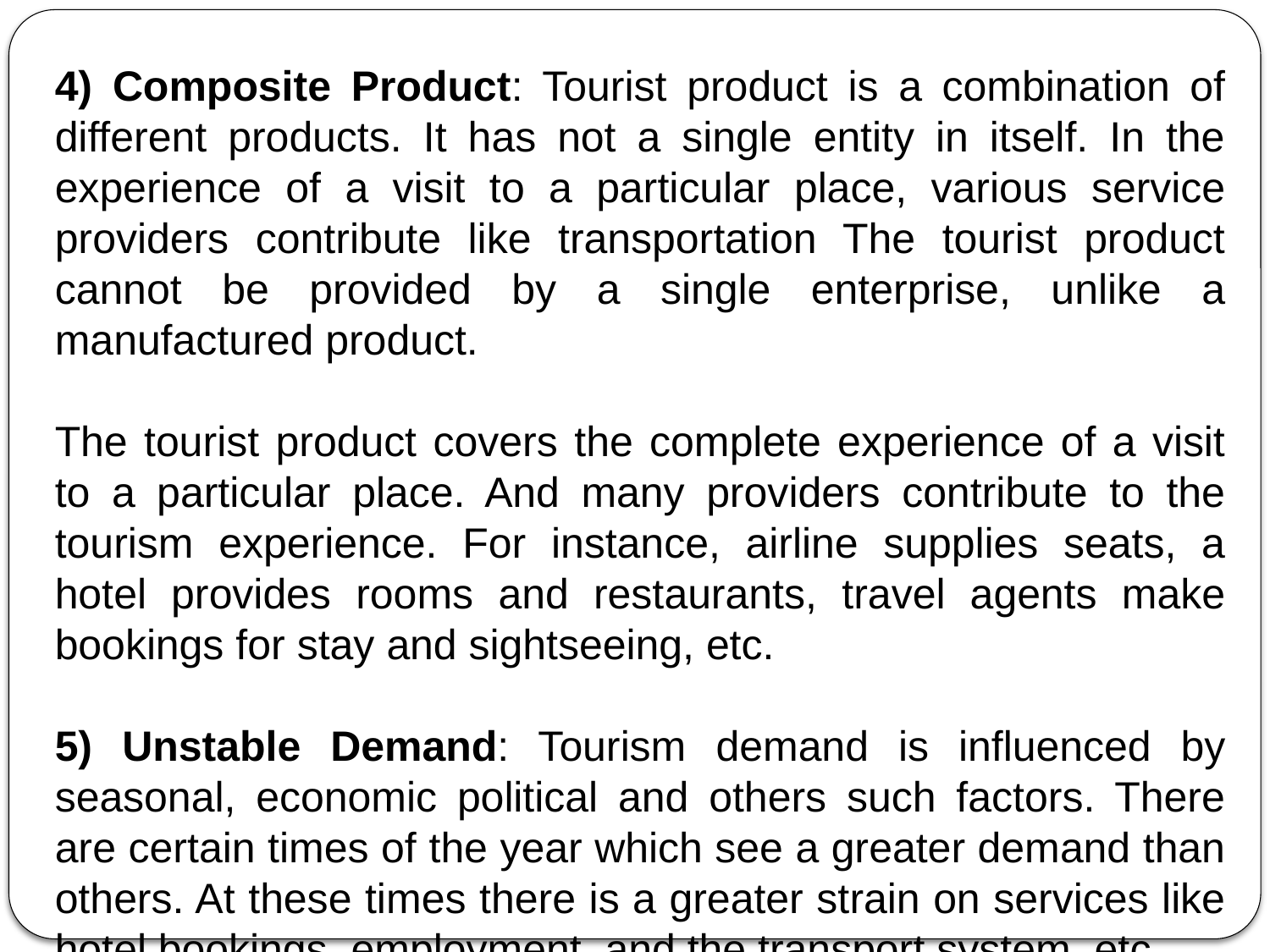

4) Composite Product: Tourist product is a combination of different products. It has not a single entity in itself. In the experience of a visit to a particular place, various service providers contribute like transportation The tourist product cannot be provided by a single enterprise, unlike a manufactured product.

The tourist product covers the complete experience of a visit to a particular place. And many providers contribute to the tourism experience. For instance, airline supplies seats, a hotel provides rooms and restaurants, travel agents make bookings for stay and sightseeing, etc.

5) Unstable Demand: Tourism demand is influenced by seasonal, economic political and others such factors. There are certain times of the year which see a greater demand than others. At these times there is a greater strain on services like hotel bookings, employment, and the transport system, etc.